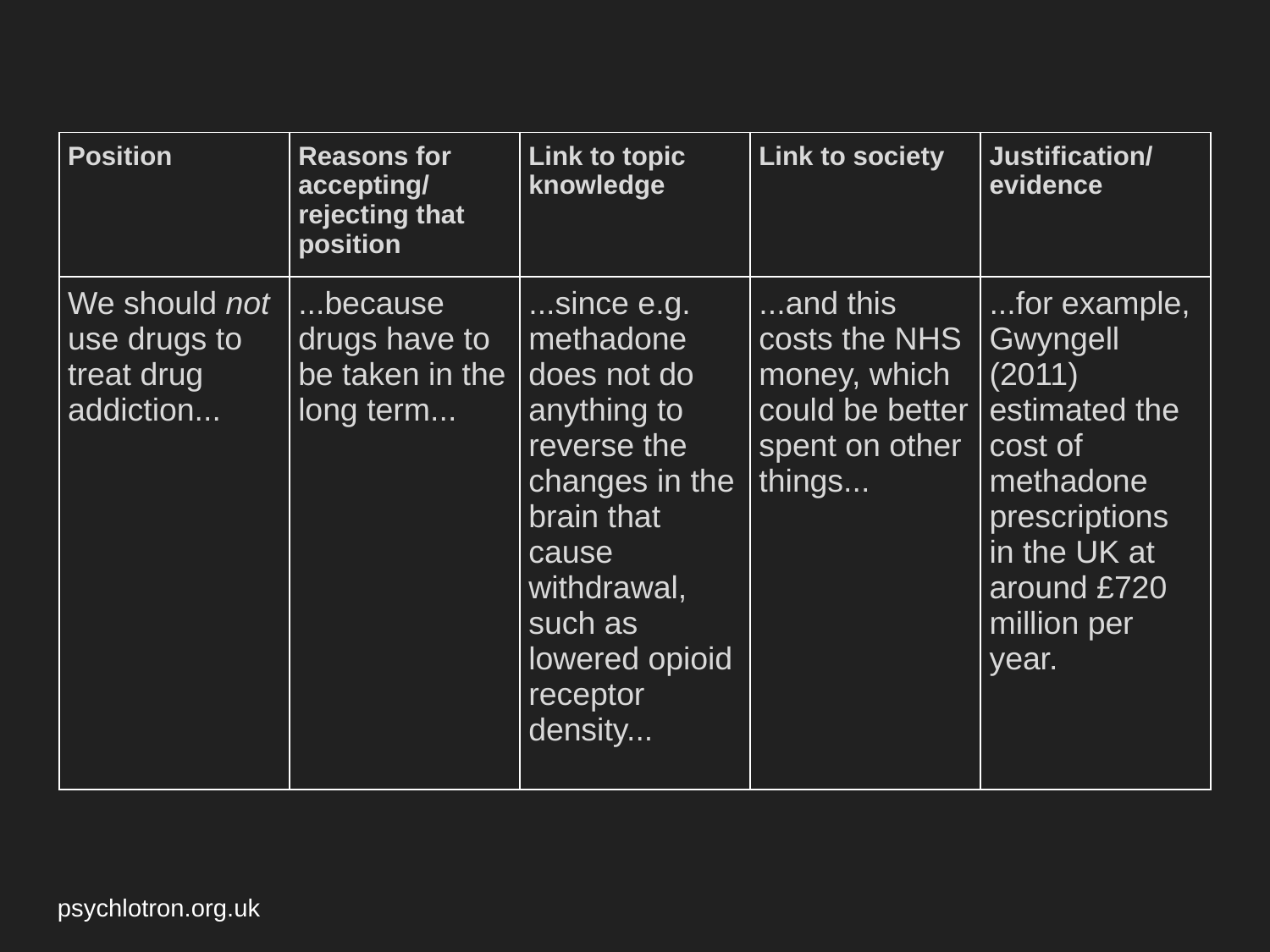

| Position | Reasons for accepting/ rejecting that position | Link to topic knowledge | Link to society | Justification/evidence |
| --- | --- | --- | --- | --- |
| We should not use drugs to treat drug addiction... | ...because drugs have to be taken in the long term... | ...since e.g. methadone does not do anything to reverse the changes in the brain that cause withdrawal, such as lowered opioid receptor density... | ...and this costs the NHS money, which could be better spent on other things... | ...for example, Gwyngell (2011) estimated the cost of methadone prescriptions in the UK at around £720 million per year. |